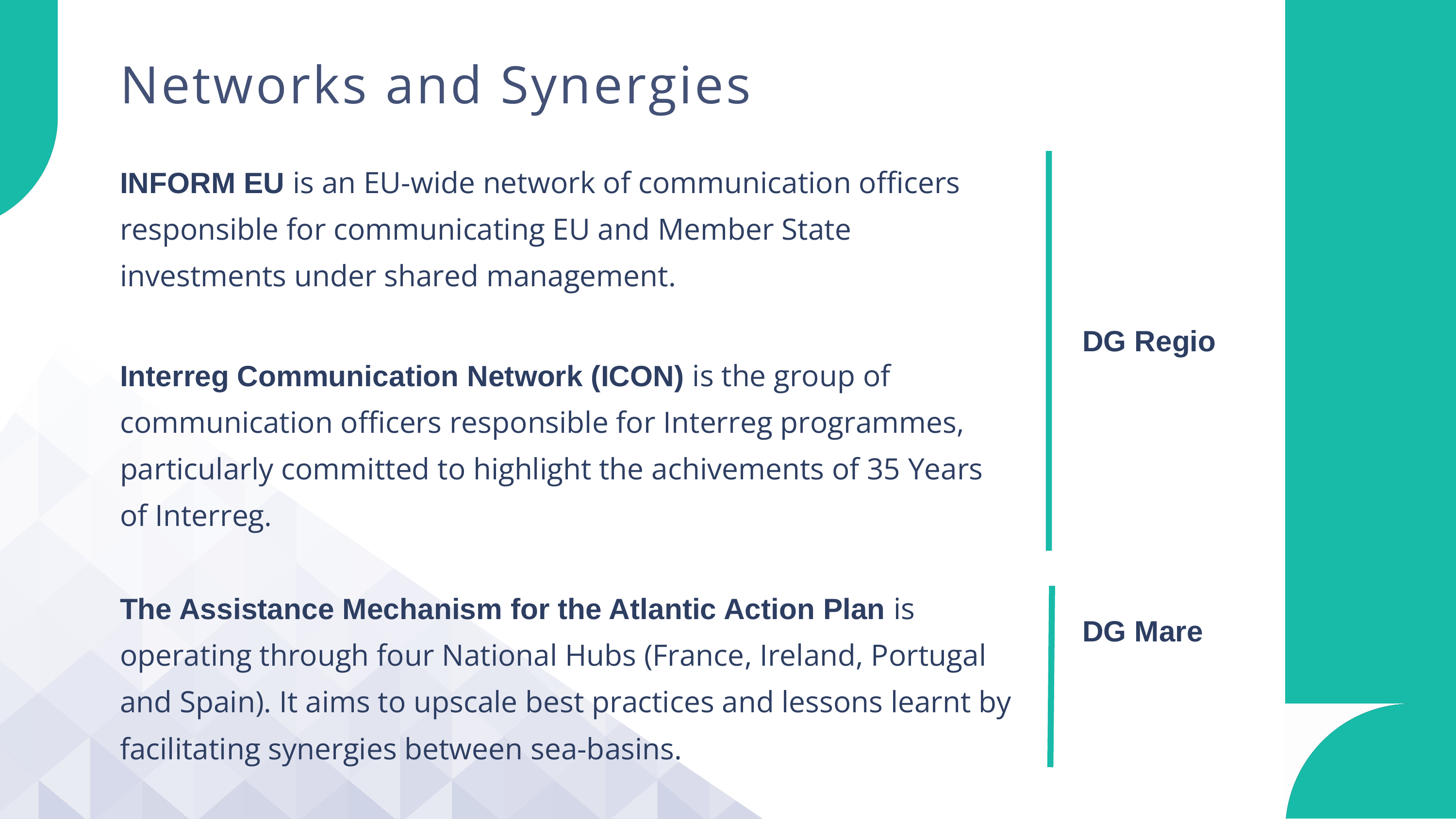

Networks and Synergies

INFORM EU is an EU-wide network of communication officers responsible for communicating EU and Member State investments under shared management.

Interreg Communication Network (ICON) is the group of communication officers responsible for Interreg programmes, particularly committed to highlight the achivements of 35 Years of Interreg.

The Assistance Mechanism for the Atlantic Action Plan is operating through four National Hubs (France, Ireland, Portugal and Spain). It aims to upscale best practices and lessons learnt by facilitating synergies between sea-basins.

DG Regio

DG Mare